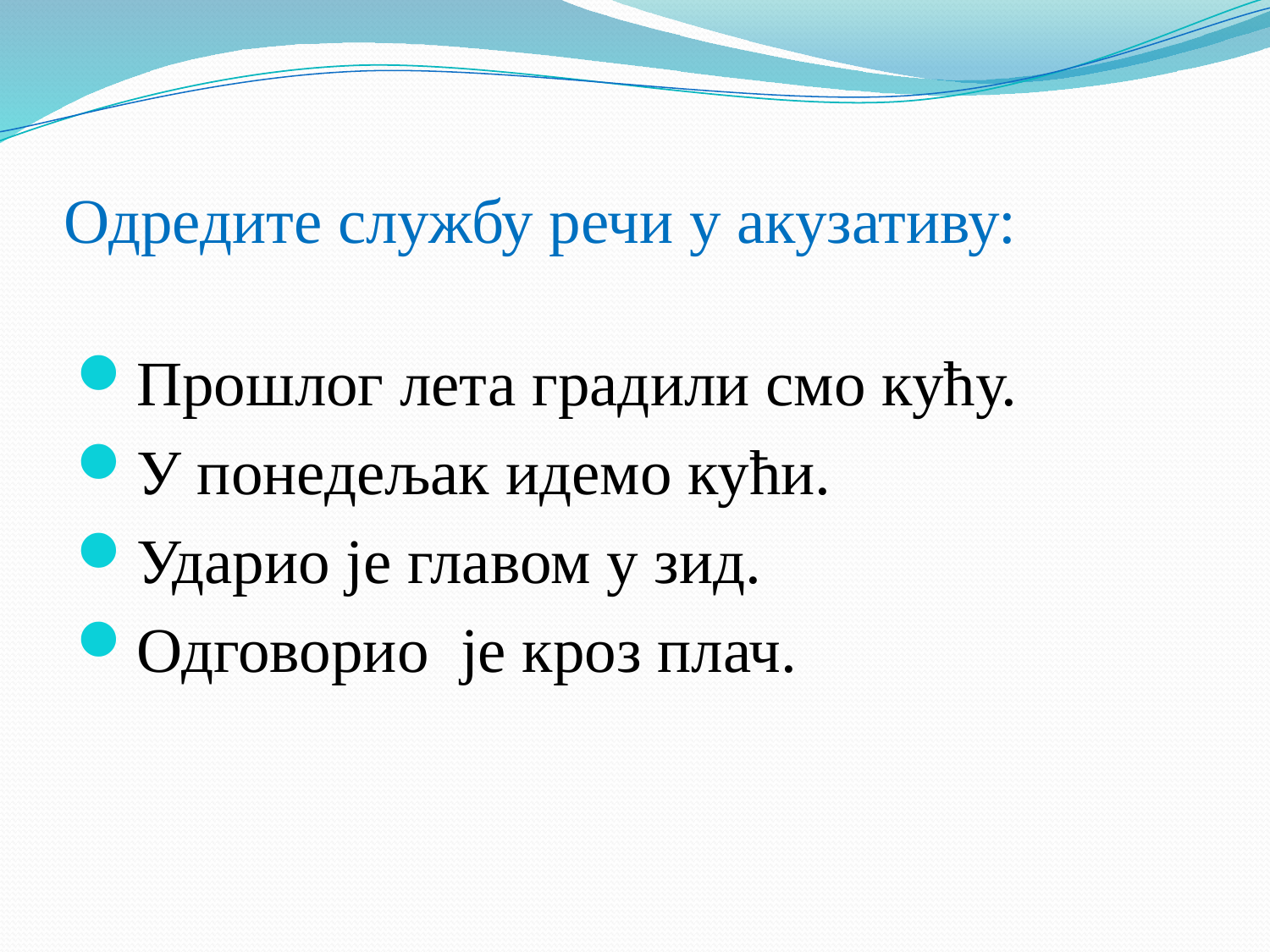

# Одредите службу речи у акузативу:

Прошлог лета градили смо кућу.
У понедељак идемо кући.
Ударио је главом у зид.
Одговорио  је кроз плач.